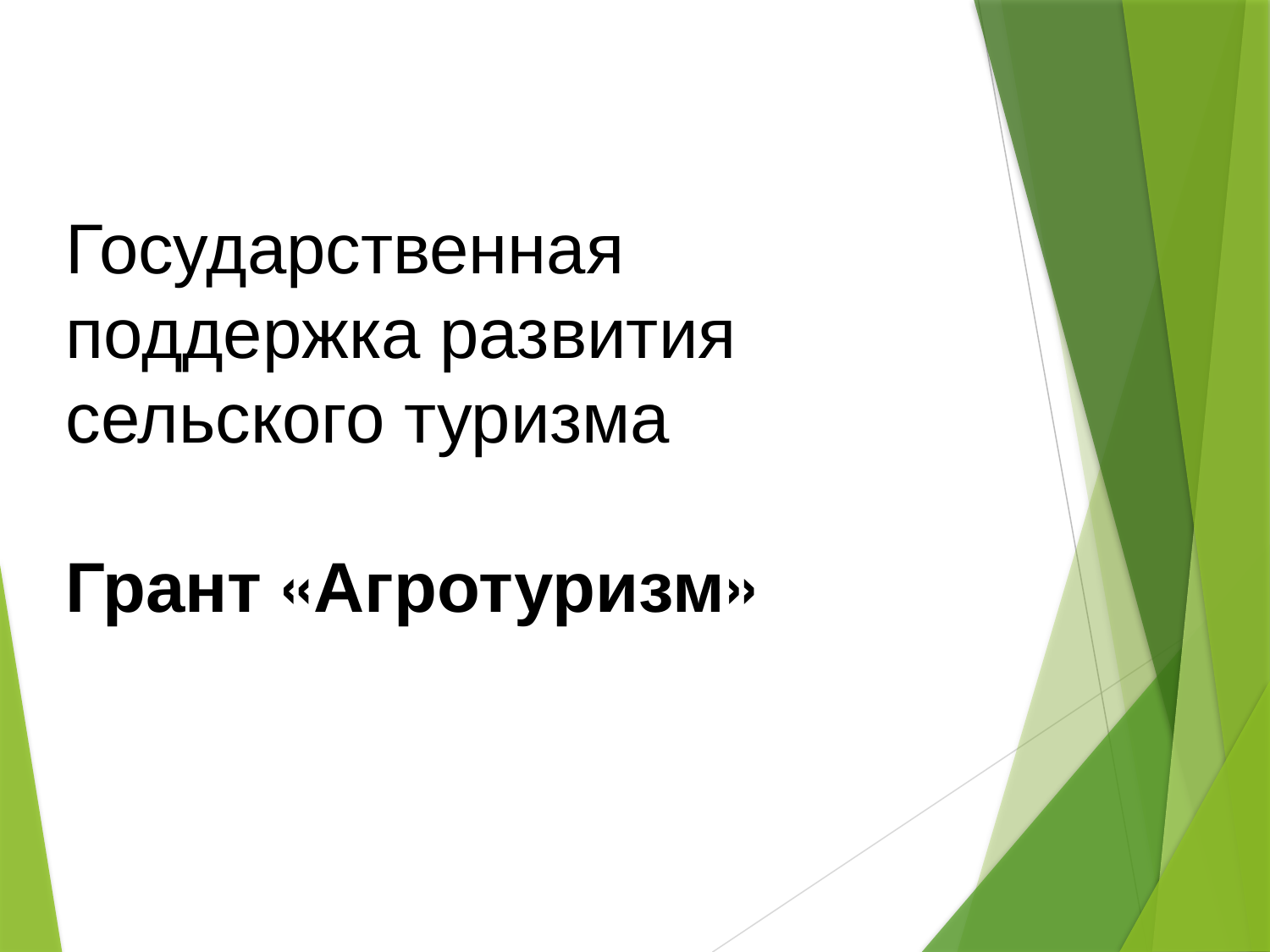

Государственная
поддержка развития
сельского туризма

Грант «Агротуризм»